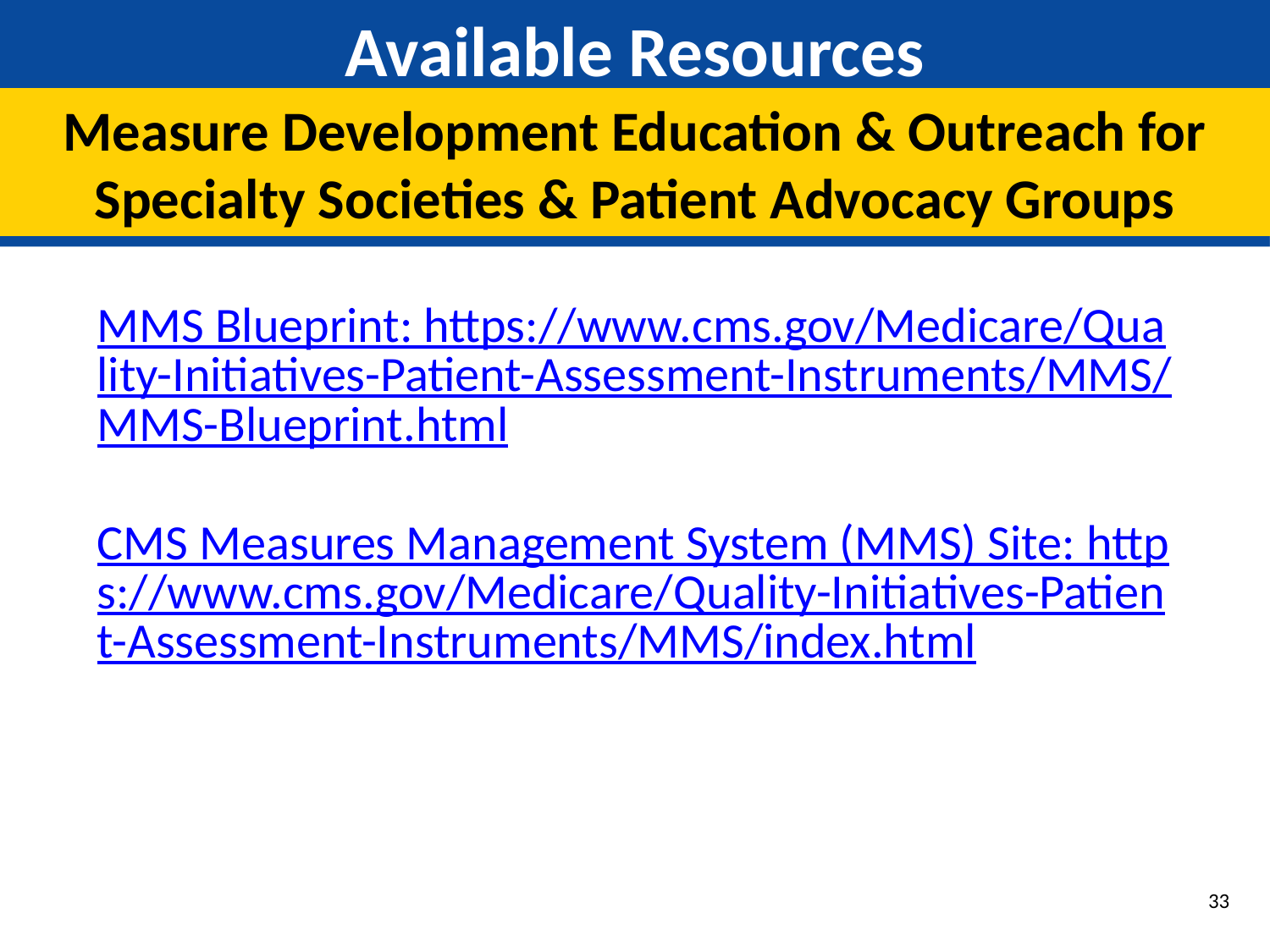

# Available Resources
Measure Development Education & Outreach for Specialty Societies & Patient Advocacy Groups
MMS Blueprint: https://www.cms.gov/Medicare/Quality-Initiatives-Patient-Assessment-Instruments/MMS/MMS-Blueprint.html

CMS Measures Management System (MMS) Site: https://www.cms.gov/Medicare/Quality-Initiatives-Patient-Assessment-Instruments/MMS/index.html